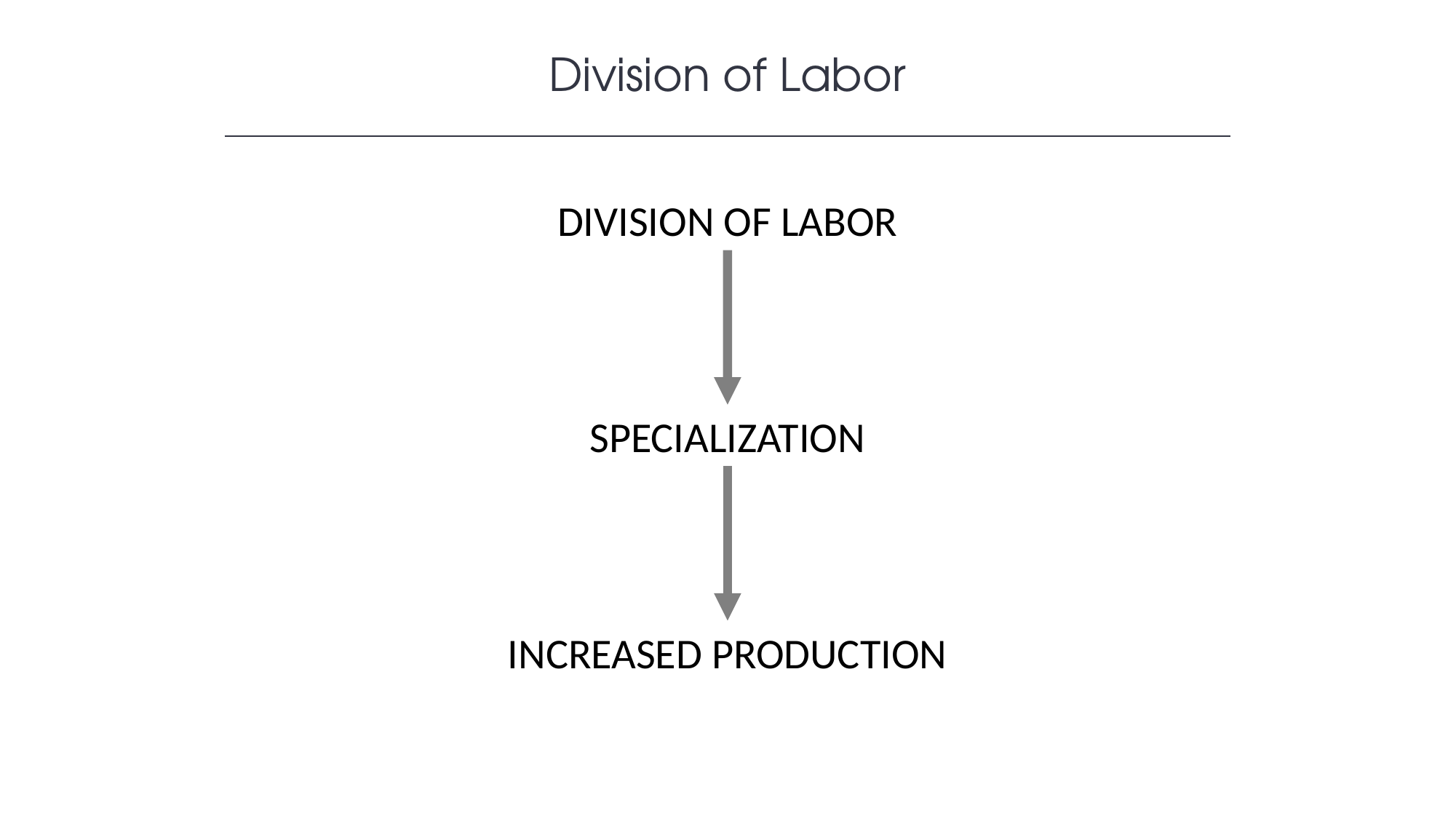

Division of Labor
DIVISION OF LABOR
SPECIALIZATION
INCREASED PRODUCTION